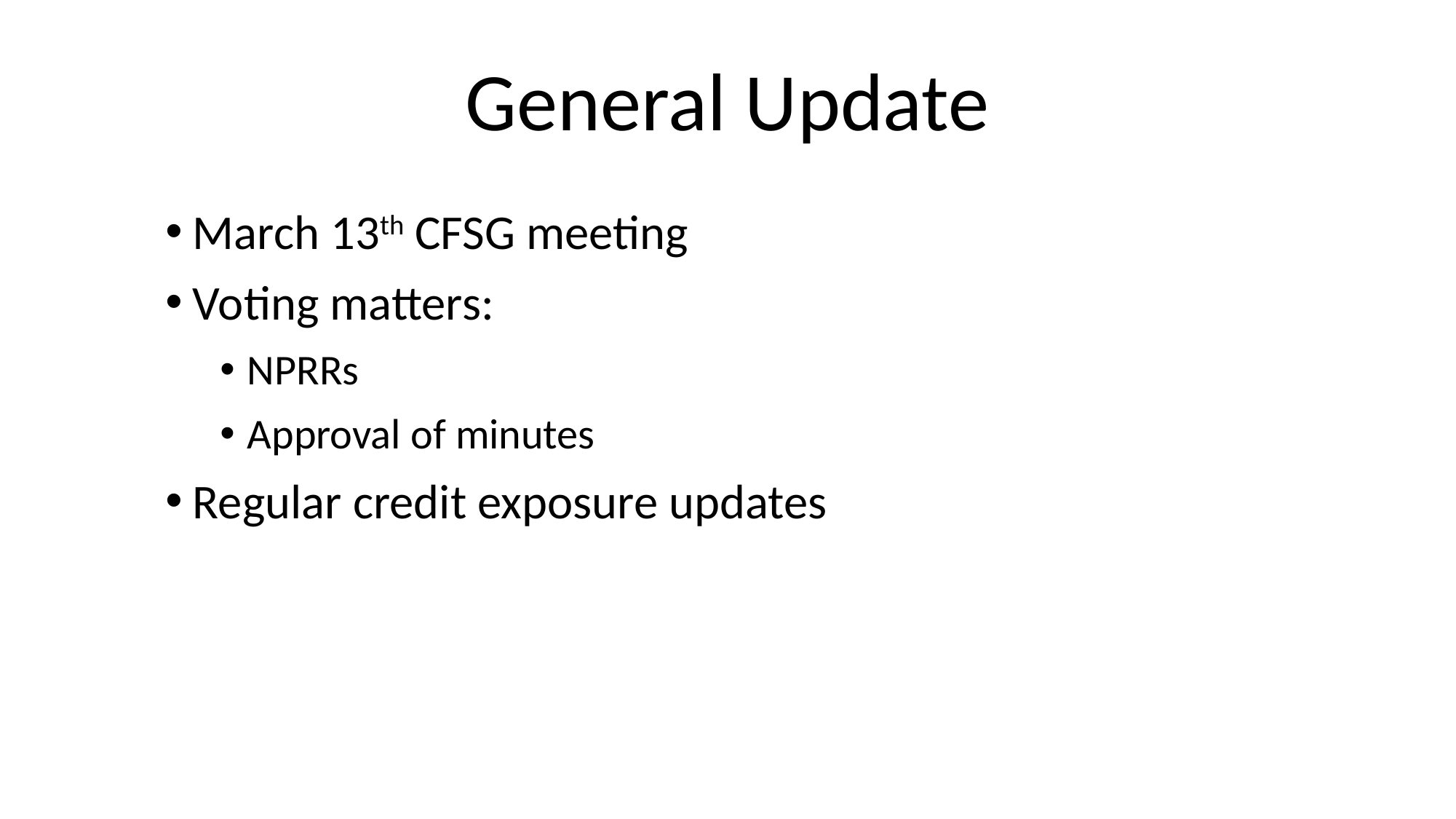

# General Update
March 13th CFSG meeting
Voting matters:
NPRRs
Approval of minutes
Regular credit exposure updates